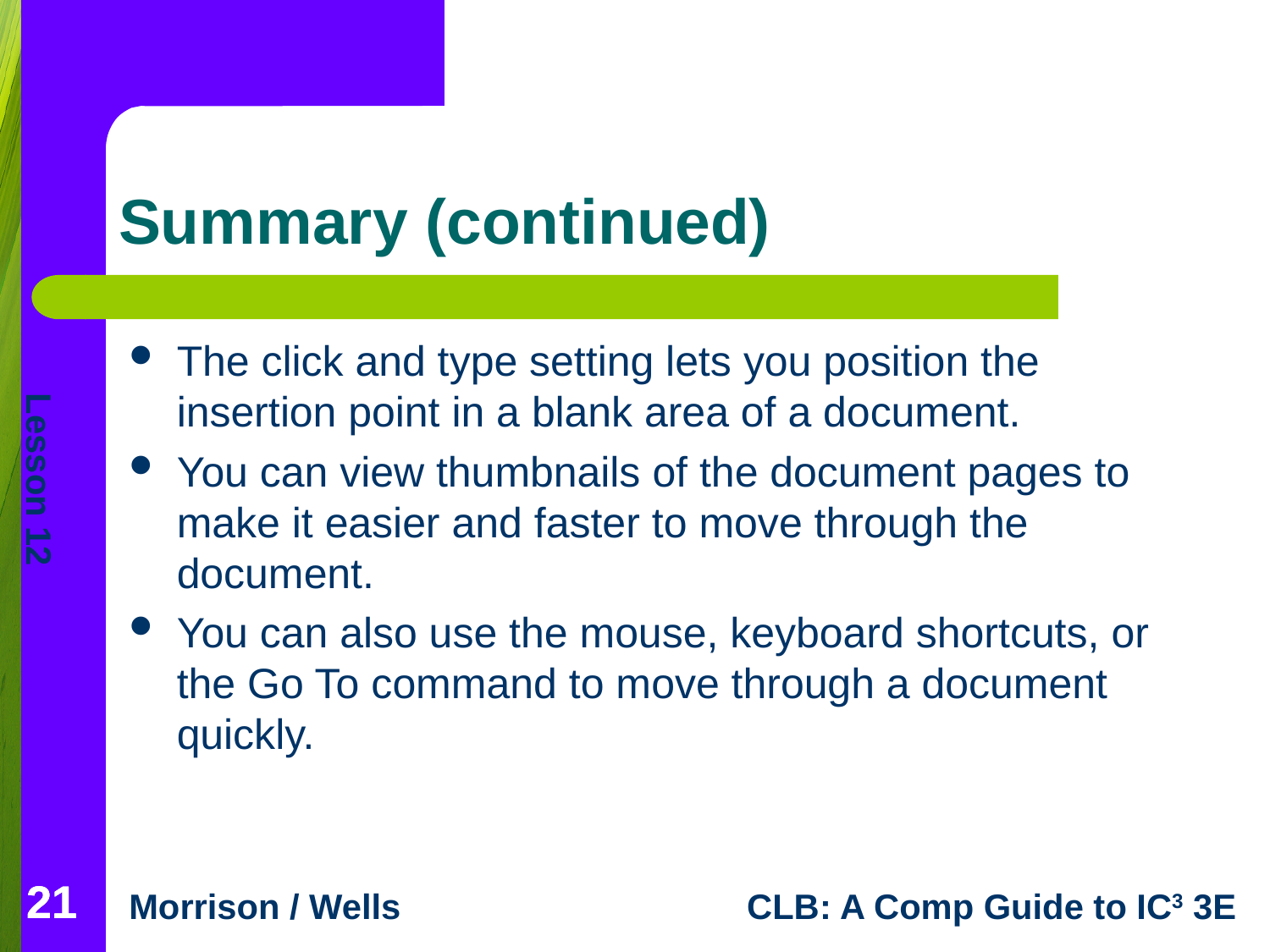

# Summary (continued)
The click and type setting lets you position the insertion point in a blank area of a document.
You can view thumbnails of the document pages to make it easier and faster to move through the document.
You can also use the mouse, keyboard shortcuts, or the Go To command to move through a document quickly.
21
21
21